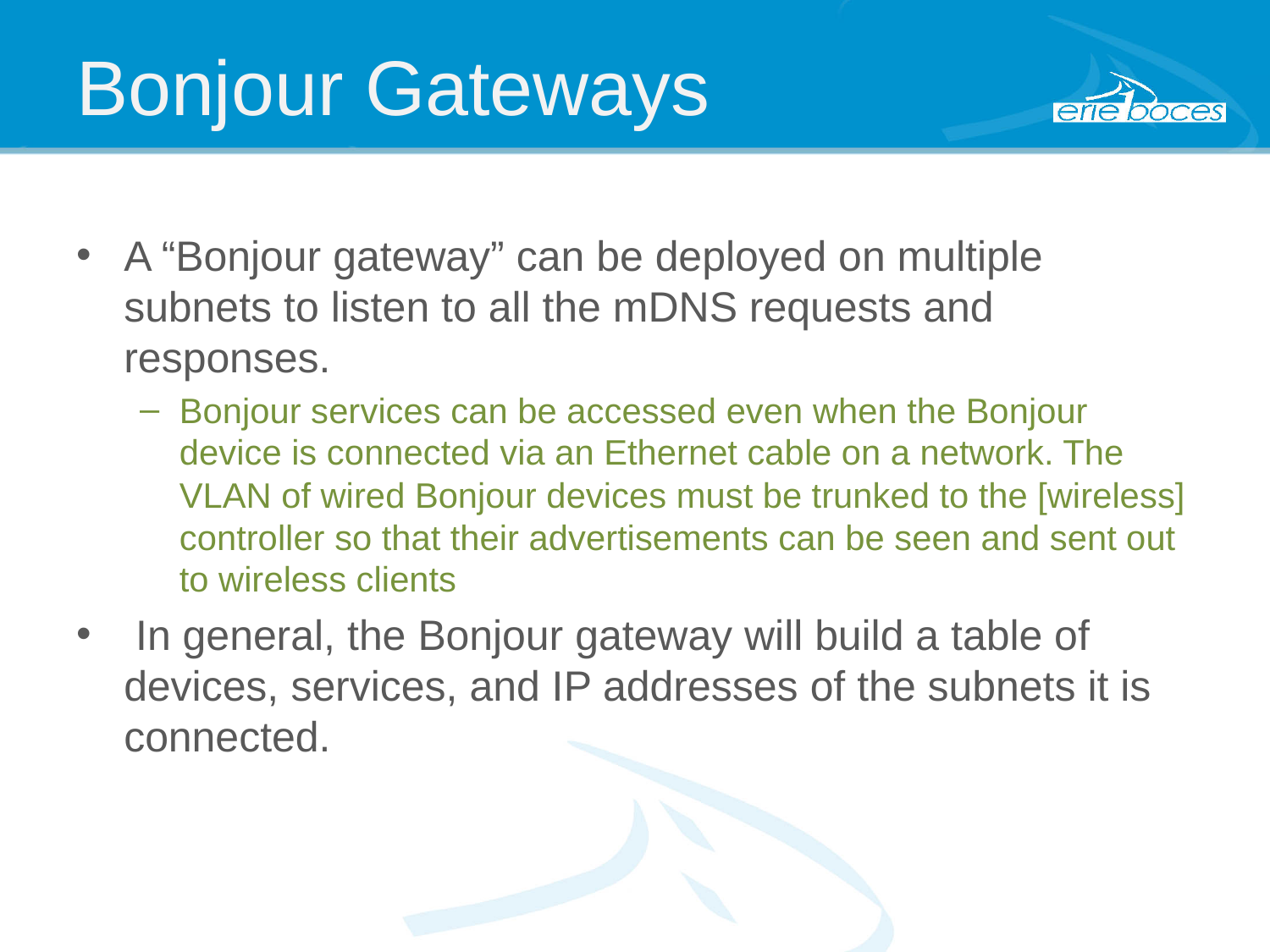

# Bonjour Gateways
A “Bonjour gateway” can be deployed on multiple subnets to listen to all the mDNS requests and responses.
Bonjour services can be accessed even when the Bonjour device is connected via an Ethernet cable on a network. The VLAN of wired Bonjour devices must be trunked to the [wireless] controller so that their advertisements can be seen and sent out to wireless clients
 In general, the Bonjour gateway will build a table of devices, services, and IP addresses of the subnets it is connected.